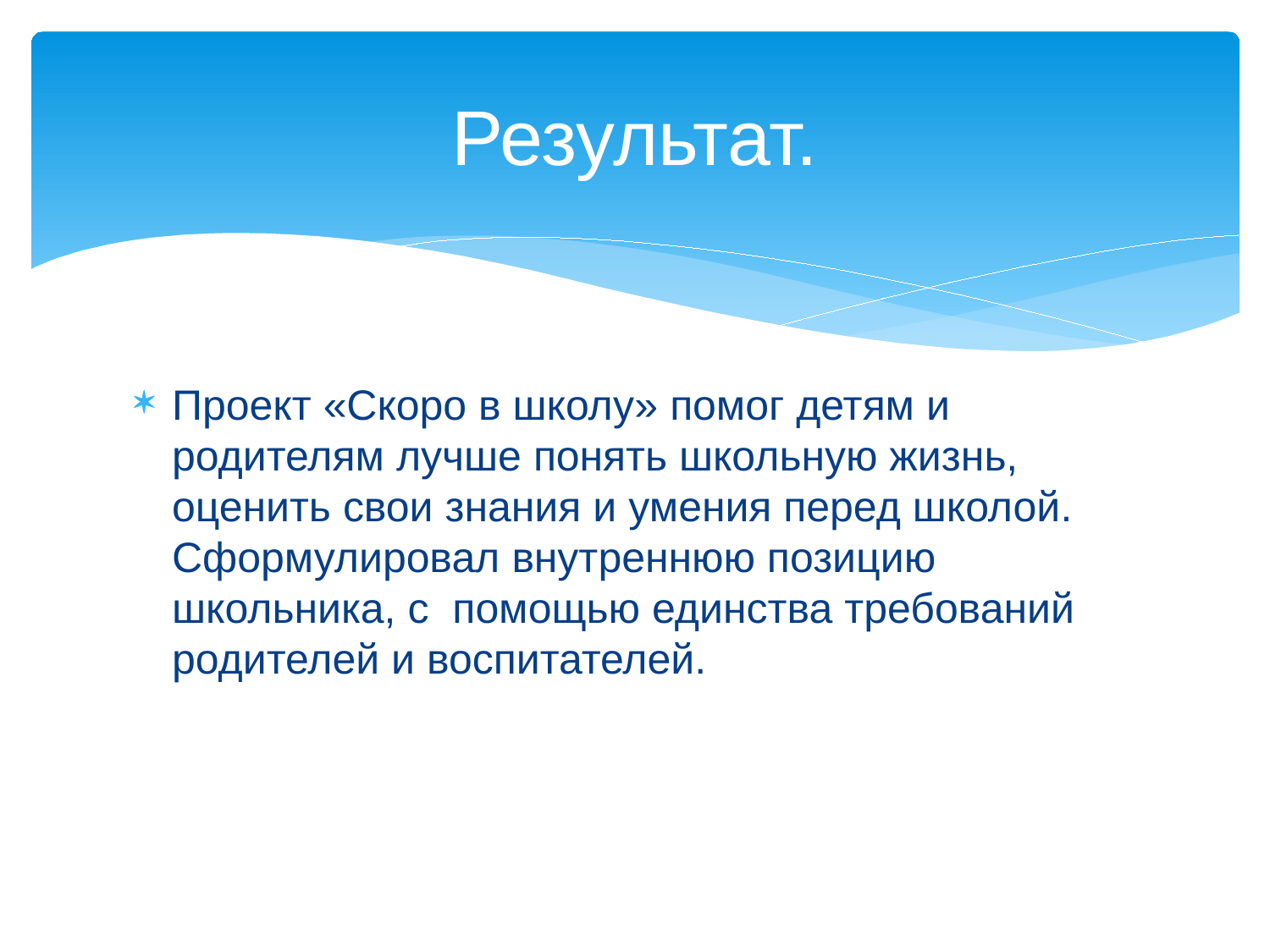

# Результат.
Проект «Скоро в школу» помог детям и родителям лучше понять школьную жизнь, оценить свои знания и умения перед школой. Сформулировал внутреннюю позицию школьника, с  помощью единства требований родителей и воспитателей.